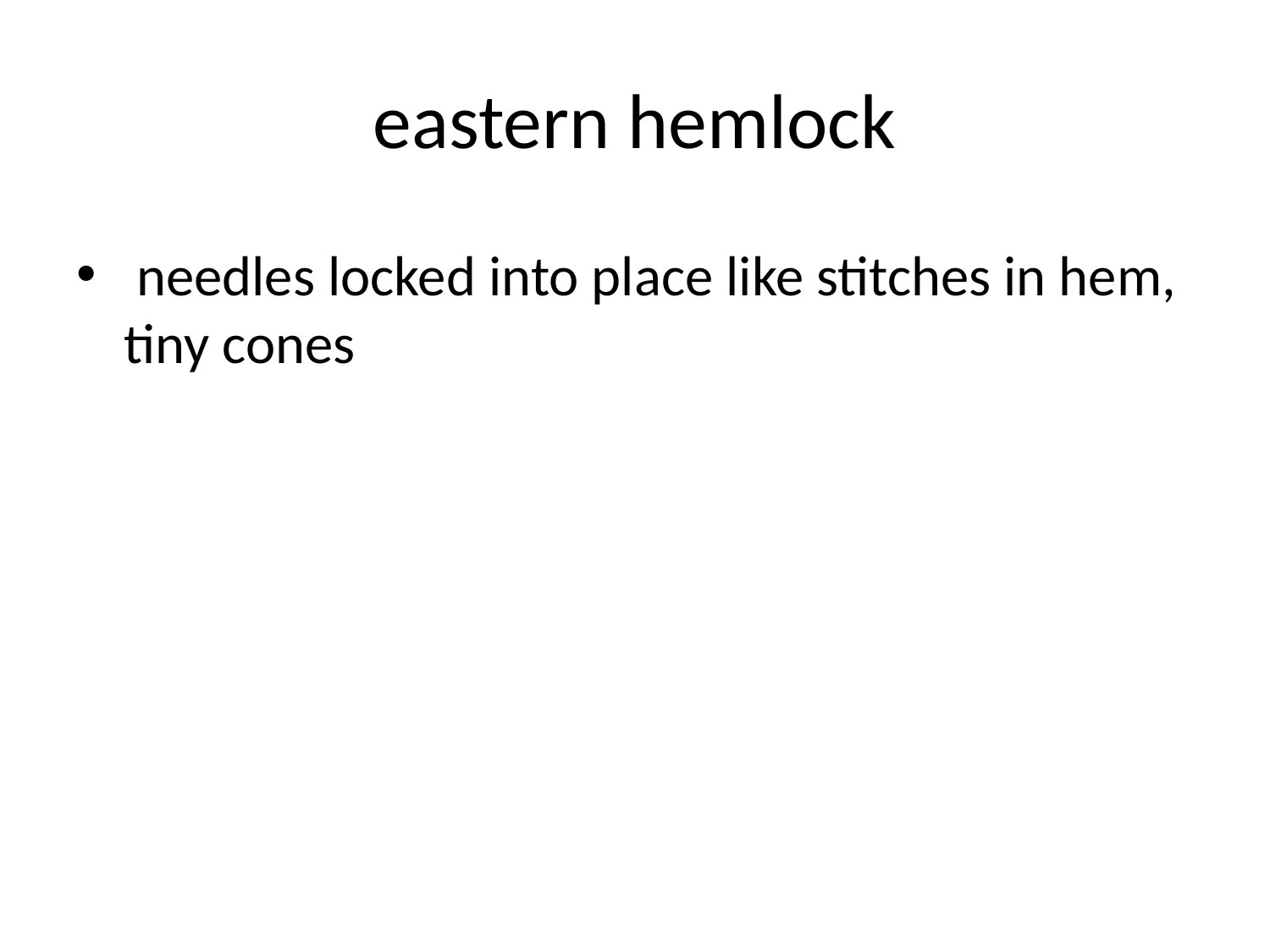

# eastern hemlock
 needles locked into place like stitches in hem, tiny cones